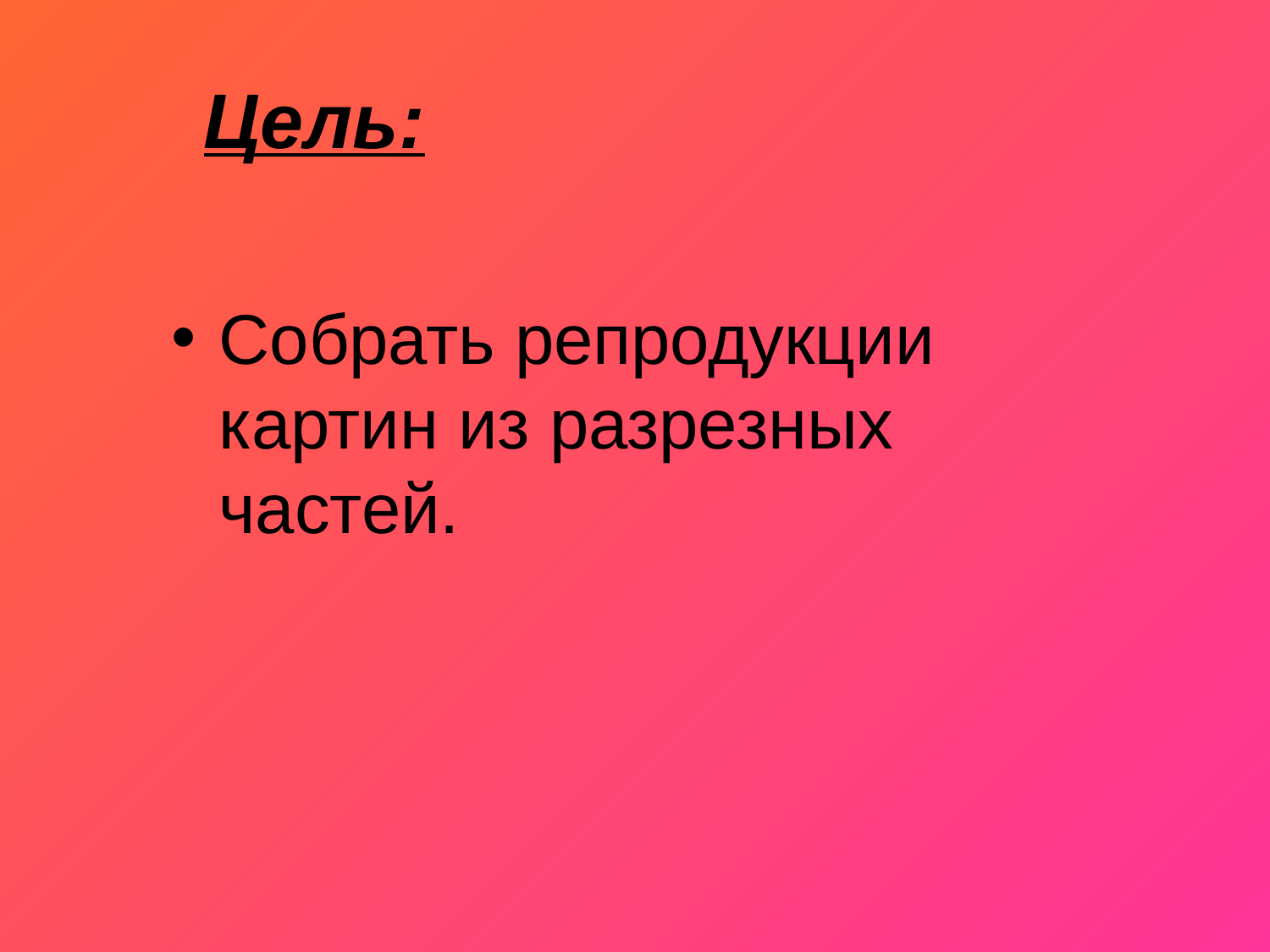

# Цель:
Собрать репродукции картин из разрезных частей.